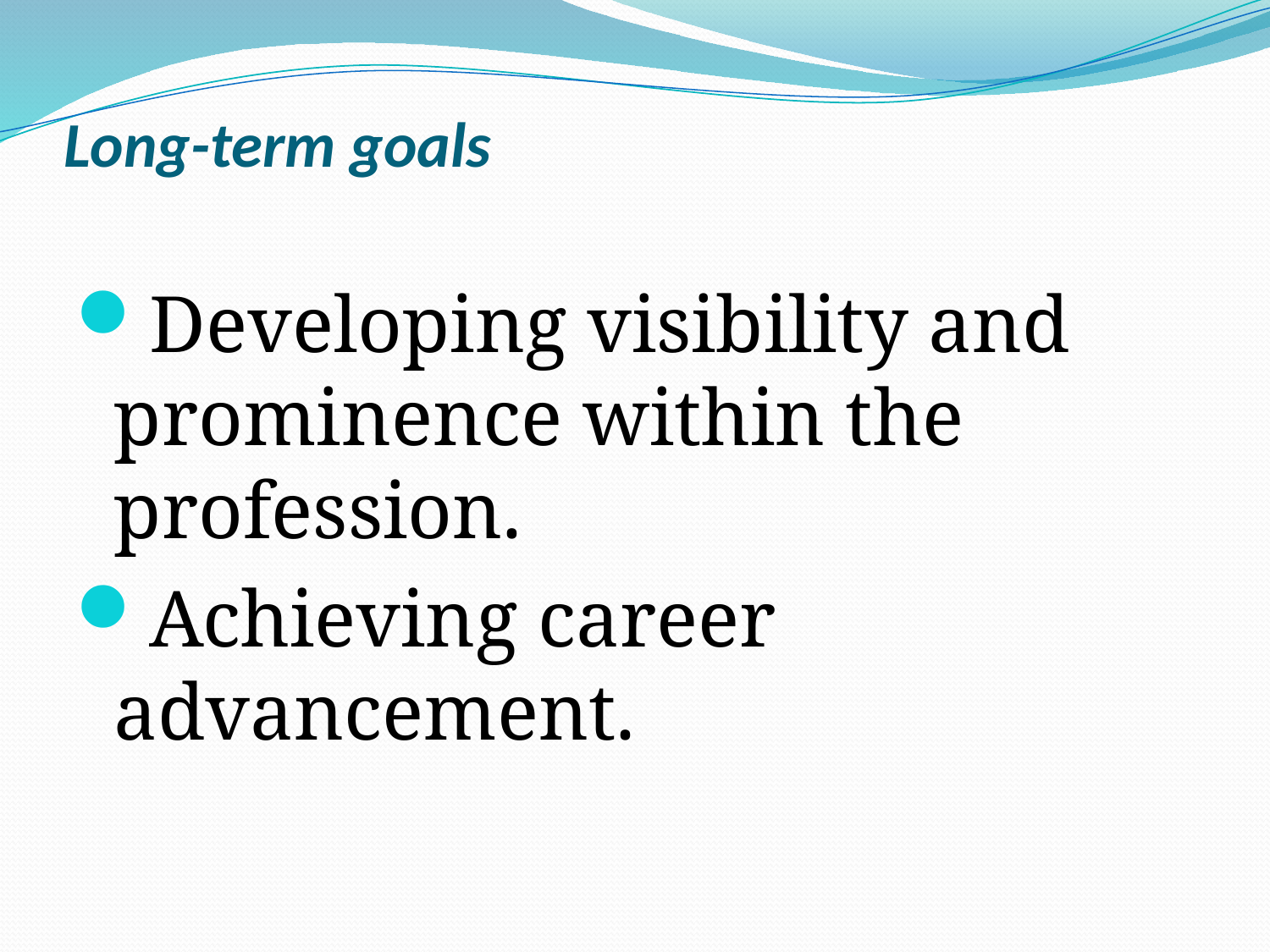

# Long-term goals
Developing visibility and prominence within the profession.
Achieving career advancement.